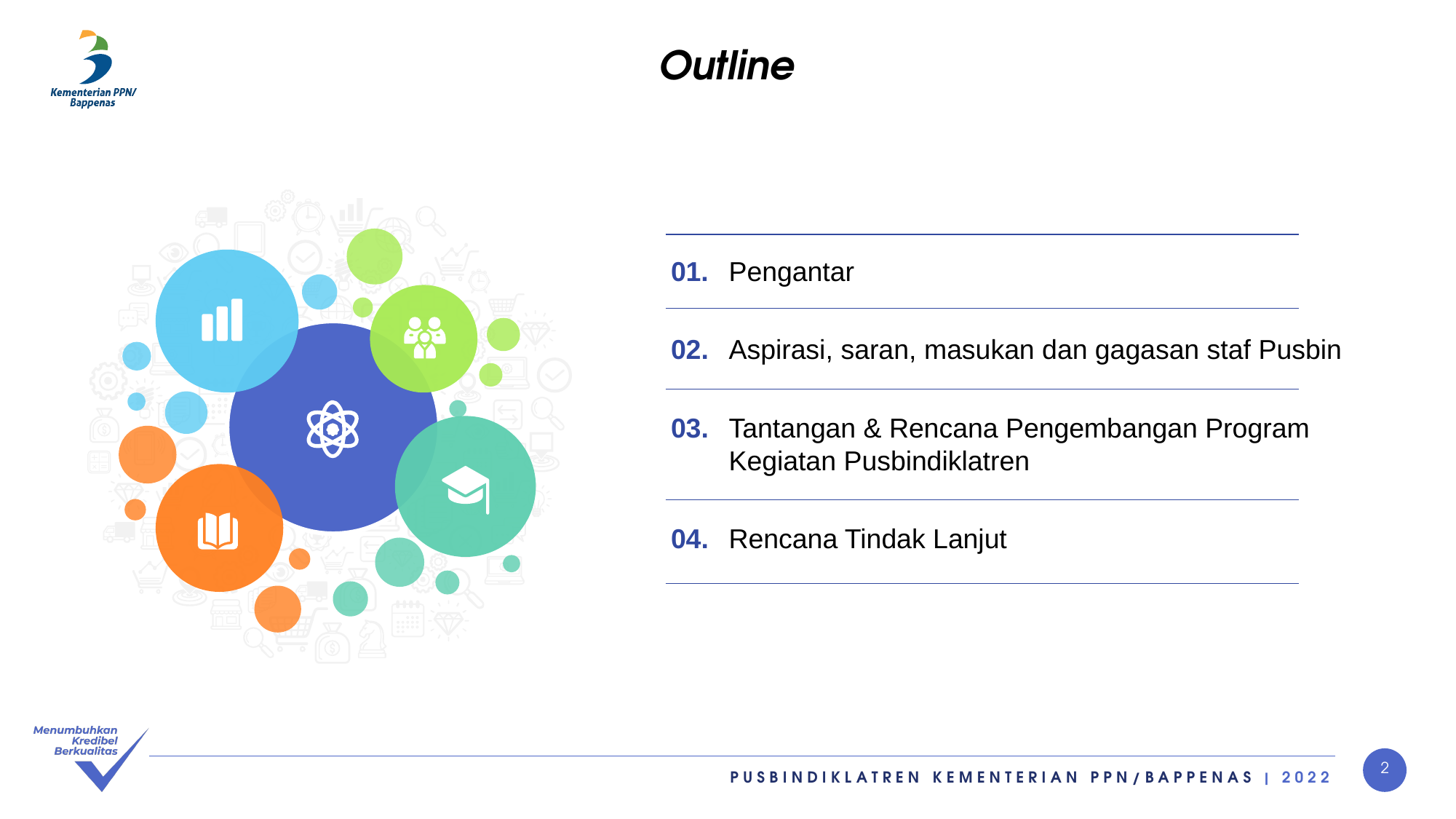

# Outline
01.
02.
03.
04.

Pengantar
Aspirasi, saran, masukan dan gagasan staf Pusbin
Tantangan & Rencana Pengembangan Program Kegiatan Pusbindiklatren
Rencana Tindak Lanjut
2